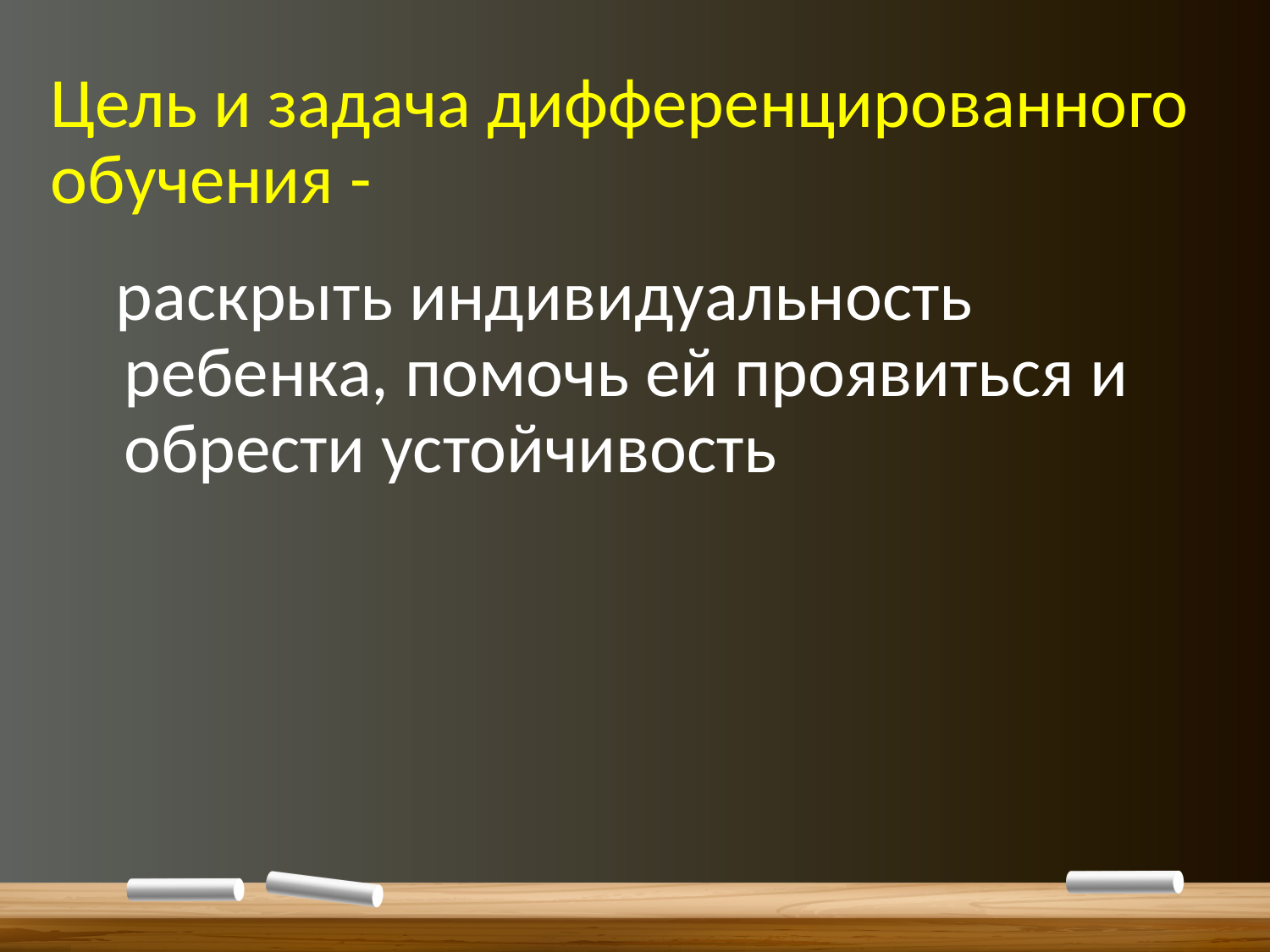

# Цель и задача дифференцированного обучения -
 раскрыть индивидуальность ребенка, помочь ей проявиться и обрести устойчивость